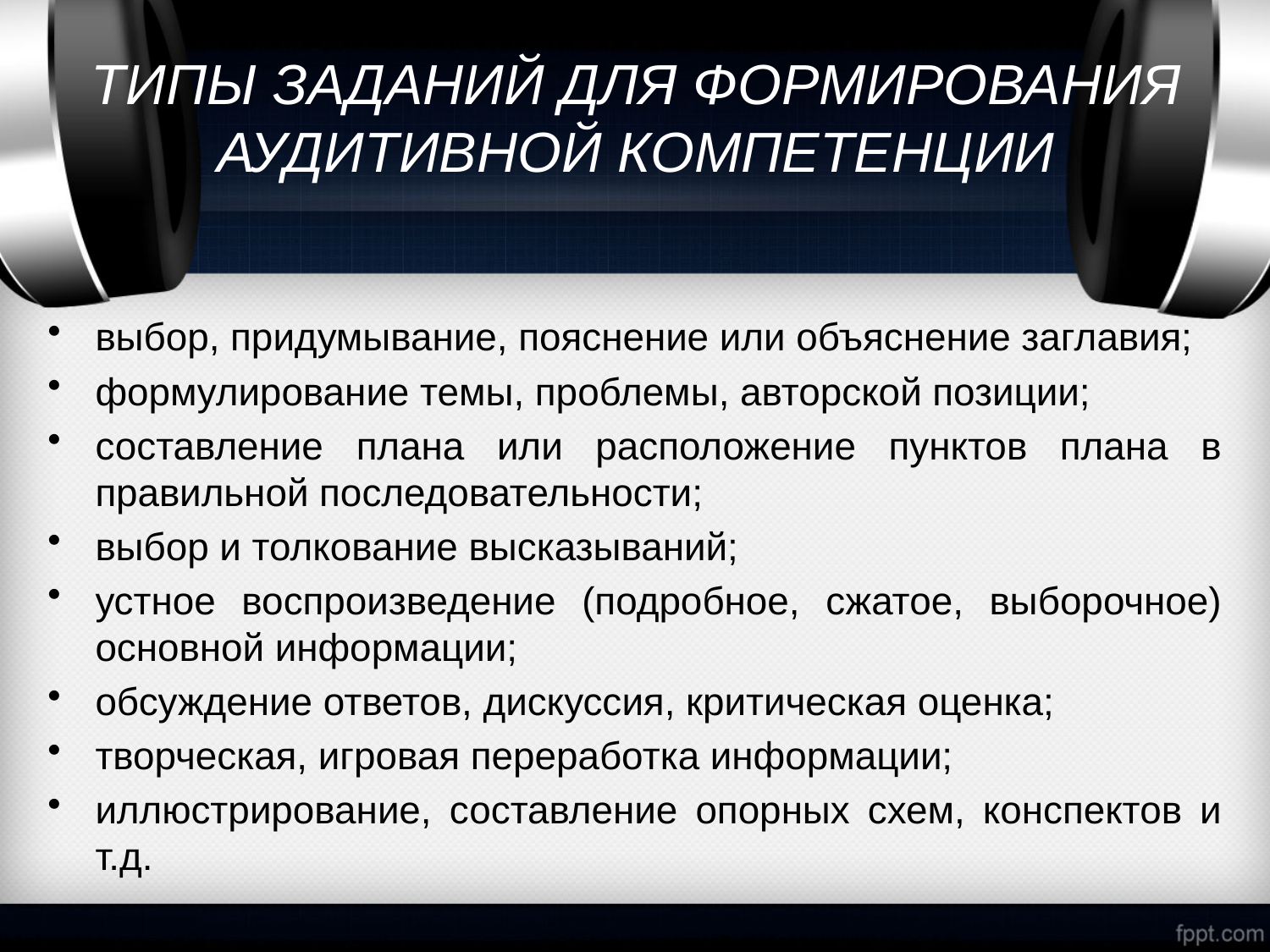

# ТИПЫ ЗАДАНИЙ ДЛЯ ФОРМИРОВАНИЯ АУДИТИВНОЙ КОМПЕТЕНЦИИ
выбор, придумывание, пояснение или объяснение заглавия;
формулирование темы, проблемы, авторской позиции;
составление плана или расположение пунктов плана в правильной последовательности;
выбор и толкование высказываний;
устное воспроизведение (подробное, сжатое, выборочное) основной информации;
обсуждение ответов, дискуссия, критическая оценка;
творческая, игровая переработка информации;
иллюстрирование, составление опорных схем, конспектов и т.д.